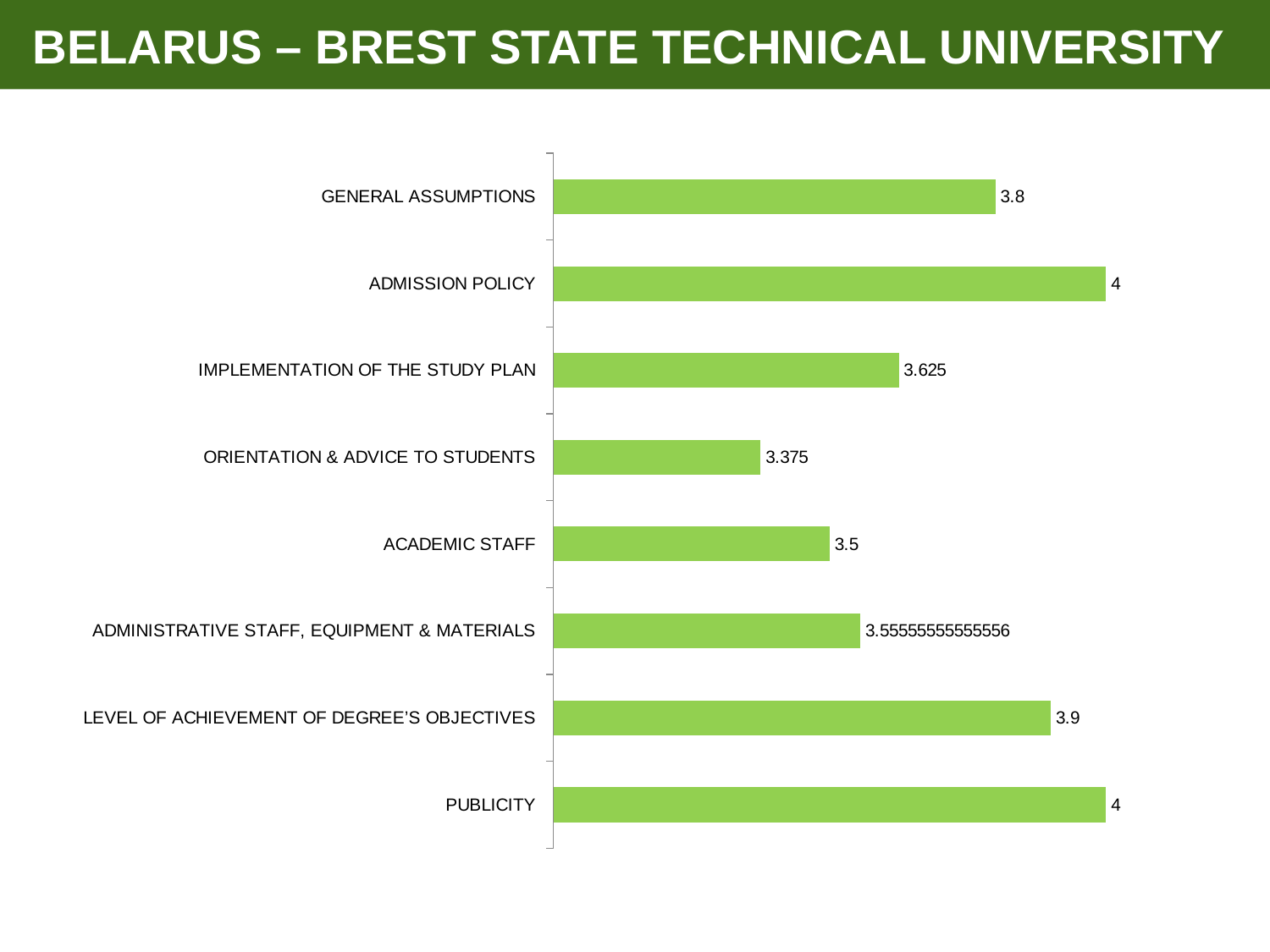

BELARUS – BREST STATE TECHNICAL UNIVERSITY

### Chart

| Category |  |
|---|---|
| PUBLICITY  | 4.0 |
| LEVEL OF ACHIEVEMENT OF DEGREE’S OBJECTIVES  | 3.9 |
| ADMINISTRATIVE STAFF, EQUIPMENT & MATERIALS  | 3.5555555555555554 |
| ACADEMIC STAFF  | 3.5 |
| ORIENTATION & ADVICE TO STUDENTS  | 3.3749999999999987 |
| IMPLEMENTATION OF THE STUDY PLAN  | 3.625 |
| ADMISSION POLICY  | 4.0 |
| GENERAL ASSUMPTIONS  | 3.8 |